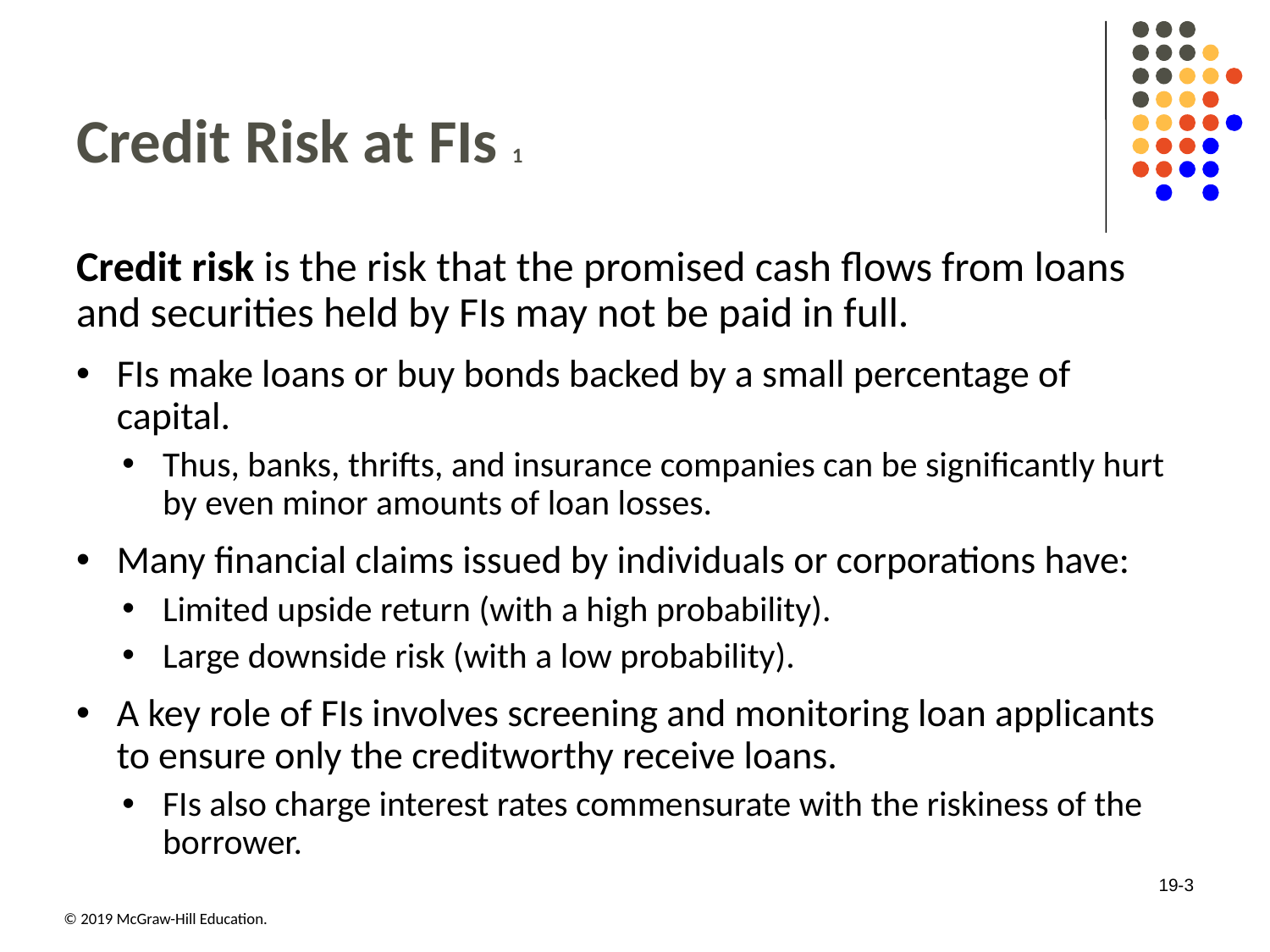

# Credit Risk at FIs 1
Credit risk is the risk that the promised cash flows from loans and securities held by FIs may not be paid in full.
FIs make loans or buy bonds backed by a small percentage of capital.
Thus, banks, thrifts, and insurance companies can be significantly hurt by even minor amounts of loan losses.
Many financial claims issued by individuals or corporations have:
Limited upside return (with a high probability).
Large downside risk (with a low probability).
A key role of FIs involves screening and monitoring loan applicants to ensure only the creditworthy receive loans.
FIs also charge interest rates commensurate with the riskiness of the borrower.
19-3